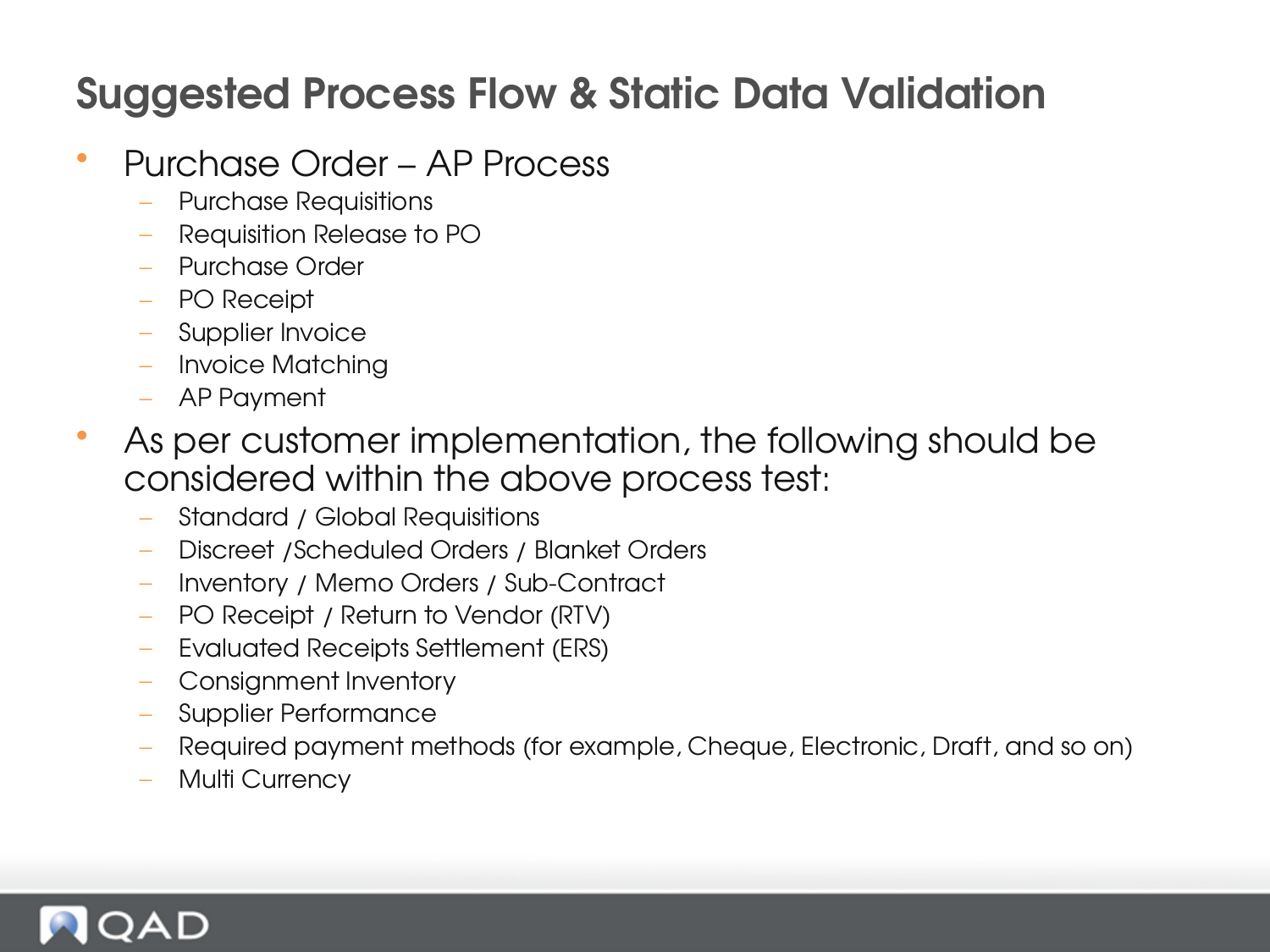

# Suggested Process Flow & Static Data Validation

Purchase Order – AP Process
Purchase Requisitions
Requisition Release to PO
Purchase Order
PO Receipt
Supplier Invoice
Invoice Matching
AP Payment
As per customer implementation, the following should be considered within the above process test:
Standard / Global Requisitions
Discreet /Scheduled Orders / Blanket Orders
Inventory / Memo Orders / Sub-Contract
PO Receipt / Return to Vendor (RTV)
Evaluated Receipts Settlement (ERS)
Consignment Inventory
Supplier Performance
Required payment methods (for example, Cheque, Electronic, Draft, and so on)
Multi Currency